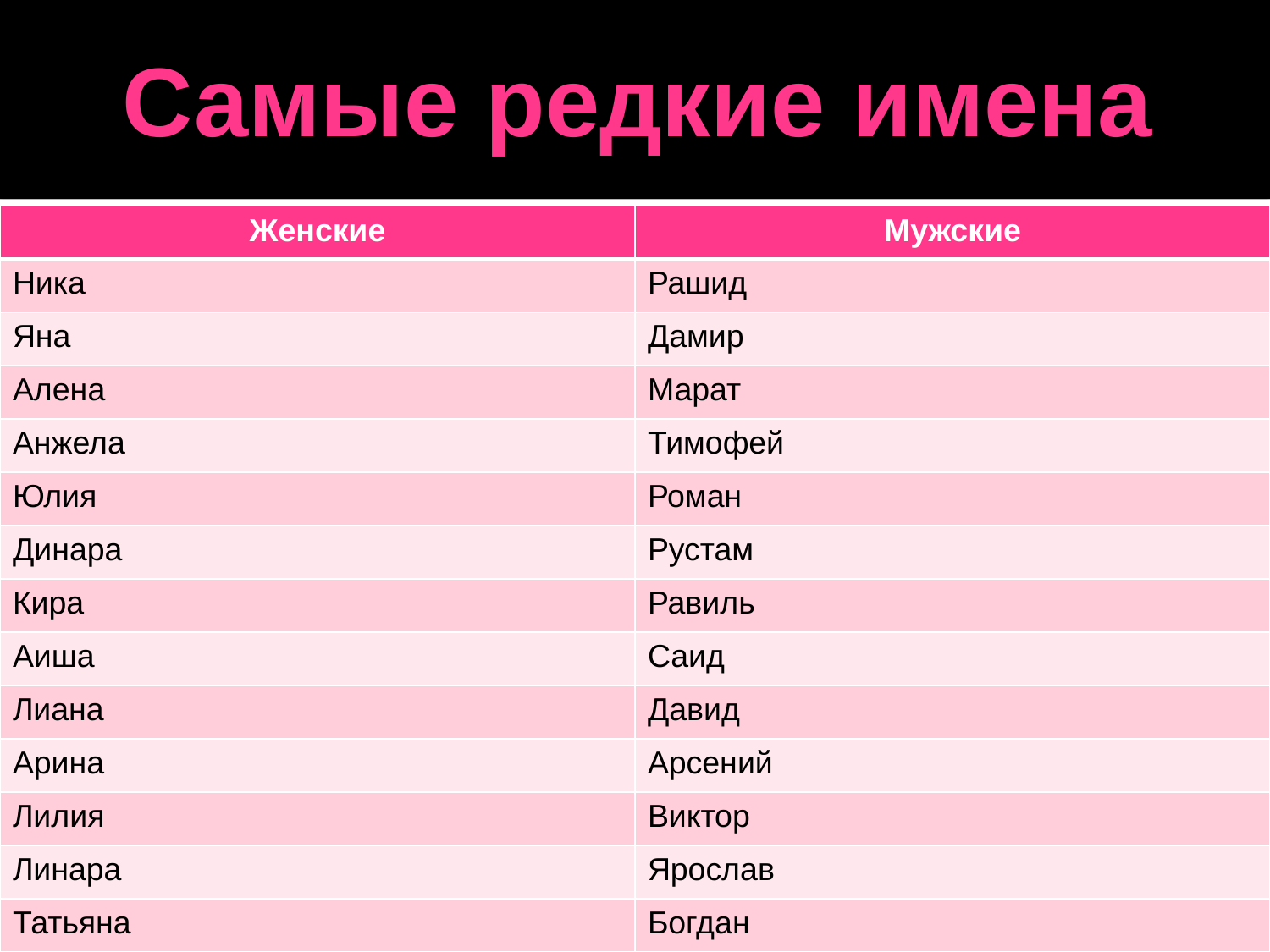

# Самые редкие имена
| Женские | Мужские |
| --- | --- |
| Ника | Рашид |
| Яна | Дамир |
| Алена | Марат |
| Анжела | Тимофей |
| Юлия | Роман |
| Динара | Рустам |
| Кира | Равиль |
| Аиша | Саид |
| Лиана | Давид |
| Арина | Арсений |
| Лилия | Виктор |
| Линара | Ярослав |
| Татьяна | Богдан |